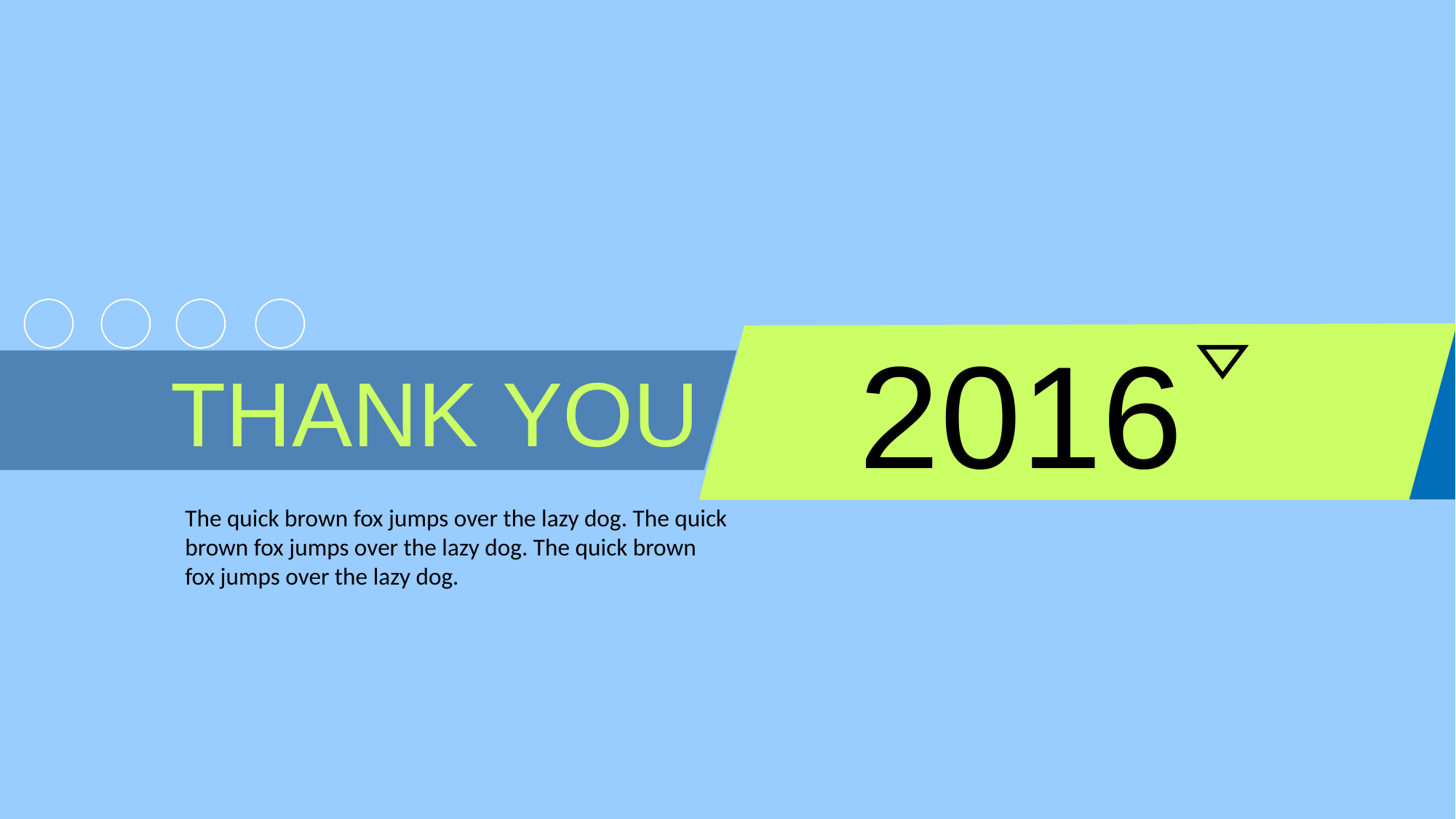

2016

THANK YOU
The quick brown fox jumps over the lazy dog. The quick brown fox jumps over the lazy dog. The quick brown fox jumps over the lazy dog.